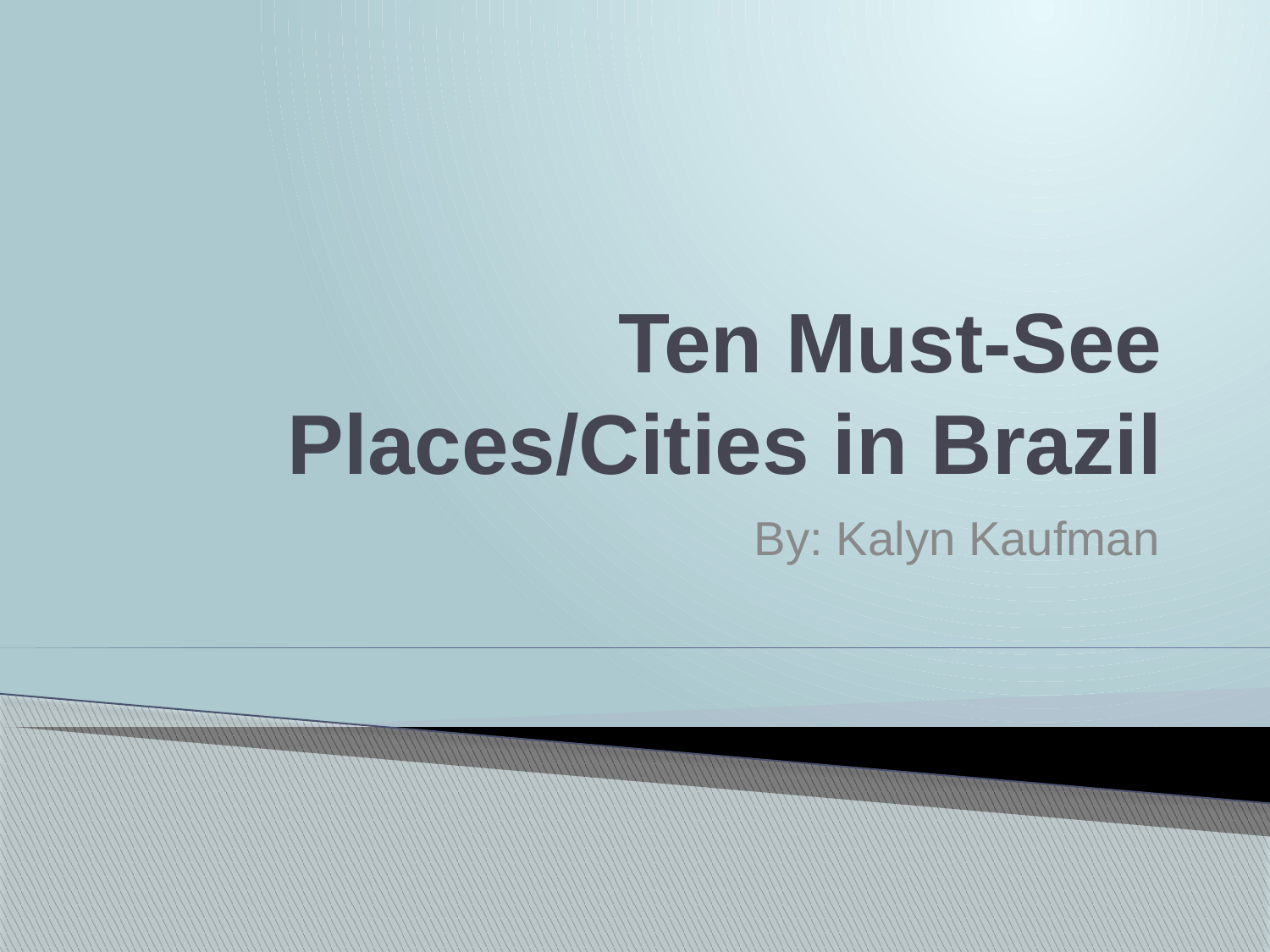

# Ten Must-See Places/Cities in Brazil
By: Kalyn Kaufman